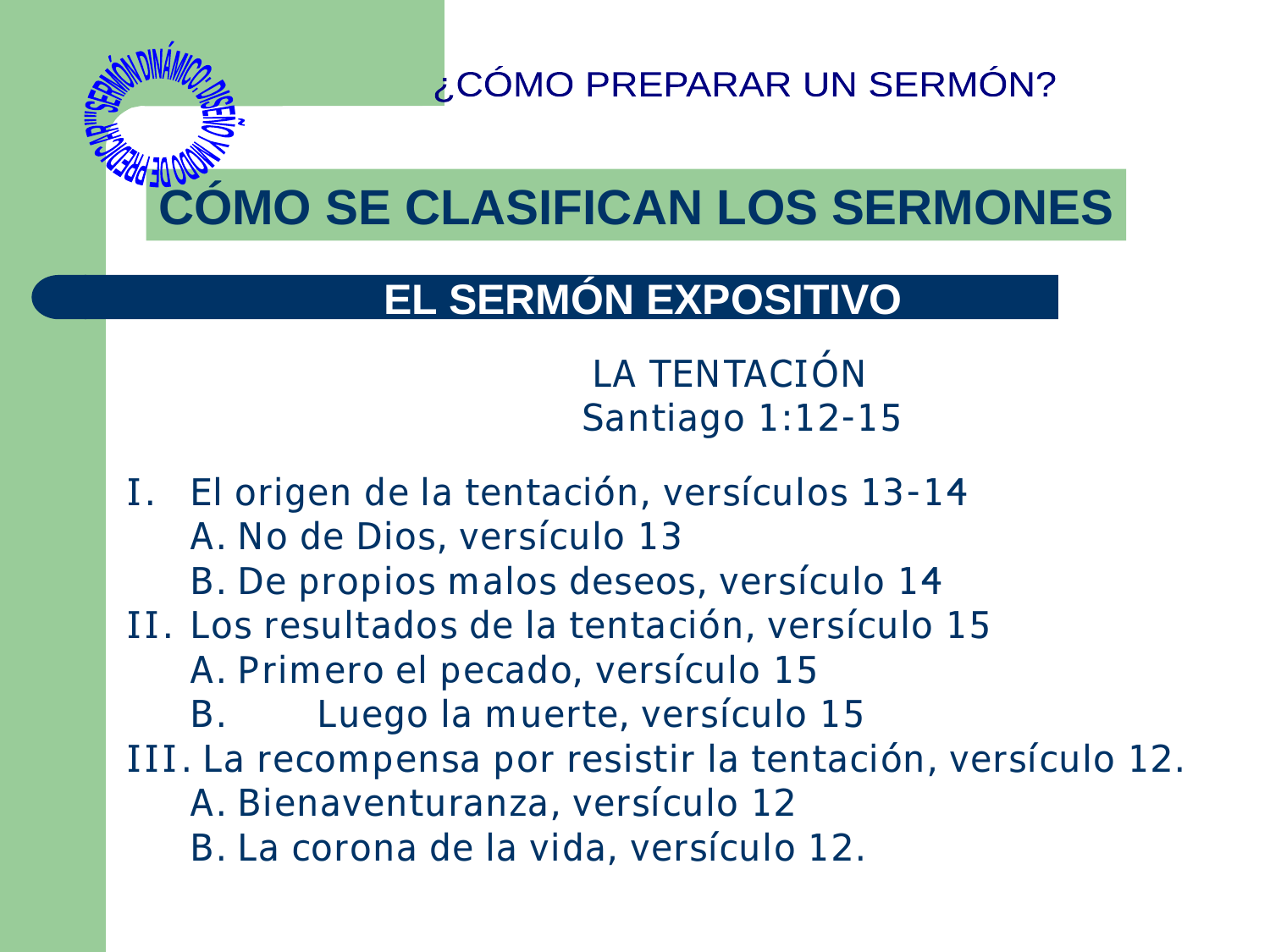

"SERMÓN DINÁMICO: DISEÑO Y MODO DE PREDICAR"
¿CÓMO PREPARAR UN SERMÓN?
CÓMO SE CLASIFICAN LOS SERMONES
EL SERMÓN EXPOSITIVO
				  LA TENTACIÓN
				 Santiago 1:12-15

El origen de la tentación, versículos 13-14
	A. No de Dios, versículo 13
	B. De propios malos deseos, versículo 14
Los resultados de la tentación, versículo 15
	A. Primero el pecado, versículo 15
	B. 	Luego la muerte, versículo 15
III. La recompensa por resistir la tentación, versículo 12.
	A. Bienaventuranza, versículo 12
	B. La corona de la vida, versículo 12.